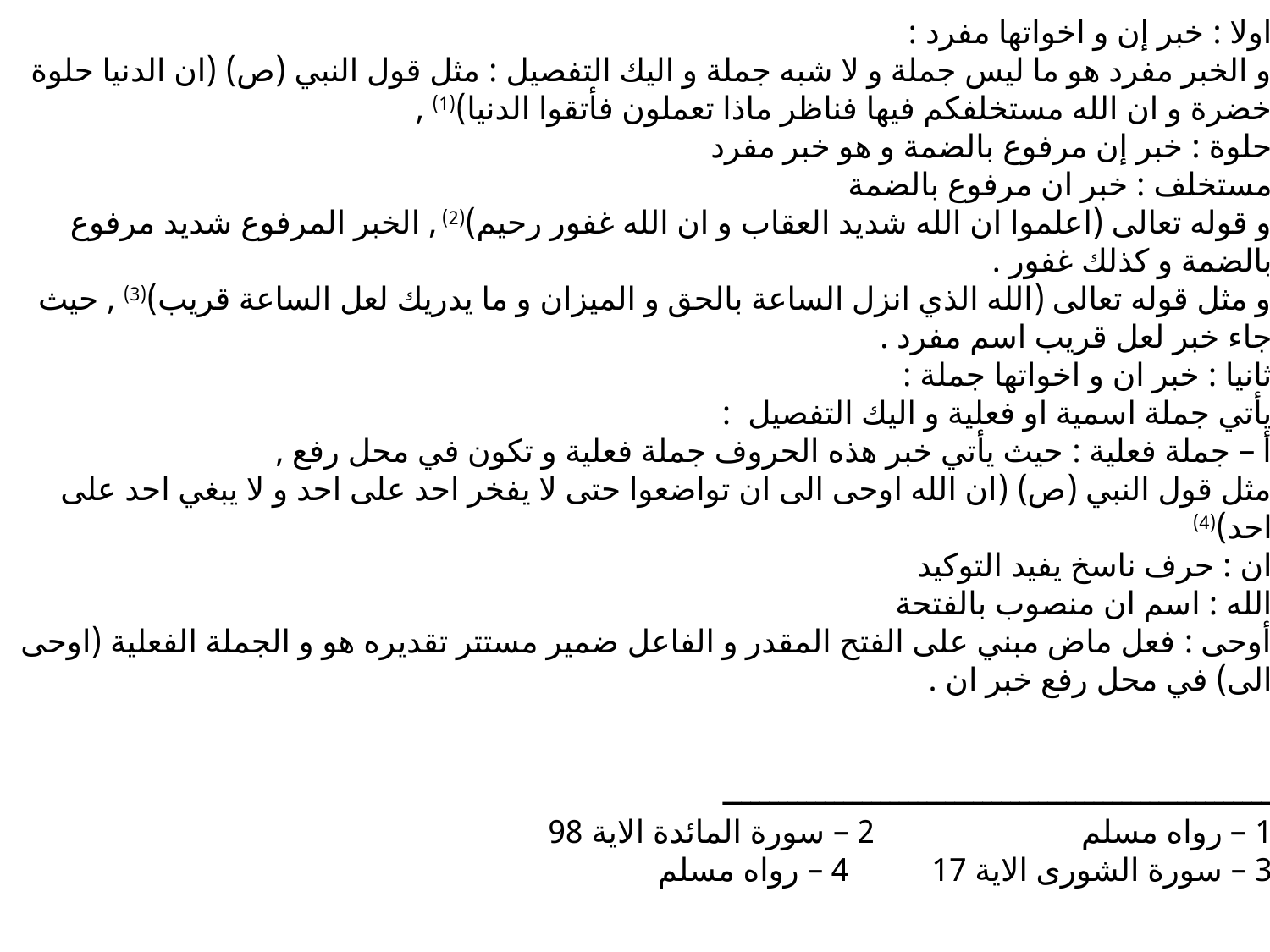

اولا : خبر إن و اخواتها مفرد :
و الخبر مفرد هو ما ليس جملة و لا شبه جملة و اليك التفصيل : مثل قول النبي (ص) (ان الدنيا حلوة خضرة و ان الله مستخلفكم فيها فناظر ماذا تعملون فأتقوا الدنيا)(1) ,
حلوة : خبر إن مرفوع بالضمة و هو خبر مفرد
مستخلف : خبر ان مرفوع بالضمة
و قوله تعالى (اعلموا ان الله شديد العقاب و ان الله غفور رحيم)(2) , الخبر المرفوع شديد مرفوع بالضمة و كذلك غفور .
و مثل قوله تعالى (الله الذي انزل الساعة بالحق و الميزان و ما يدريك لعل الساعة قريب)(3) , حيث جاء خبر لعل قريب اسم مفرد .
ثانيا : خبر ان و اخواتها جملة :
يأتي جملة اسمية او فعلية و اليك التفصيل  :
أ – جملة فعلية : حيث يأتي خبر هذه الحروف جملة فعلية و تكون في محل رفع ,
مثل قول النبي (ص) (ان الله اوحى الى ان تواضعوا حتى لا يفخر احد على احد و لا يبغي احد على احد)(4)
ان : حرف ناسخ يفيد التوكيد
الله : اسم ان منصوب بالفتحة
أوحى : فعل ماض مبني على الفتح المقدر و الفاعل ضمير مستتر تقديره هو و الجملة الفعلية (اوحى الى) في محل رفع خبر ان .

ـــــــــــــــــــــــــــــــــــــــــــــــــــــــــــ
1 – رواه مسلم                         2 – سورة المائدة الاية 98
3 – سورة الشورى الاية 17          4 – رواه مسلم